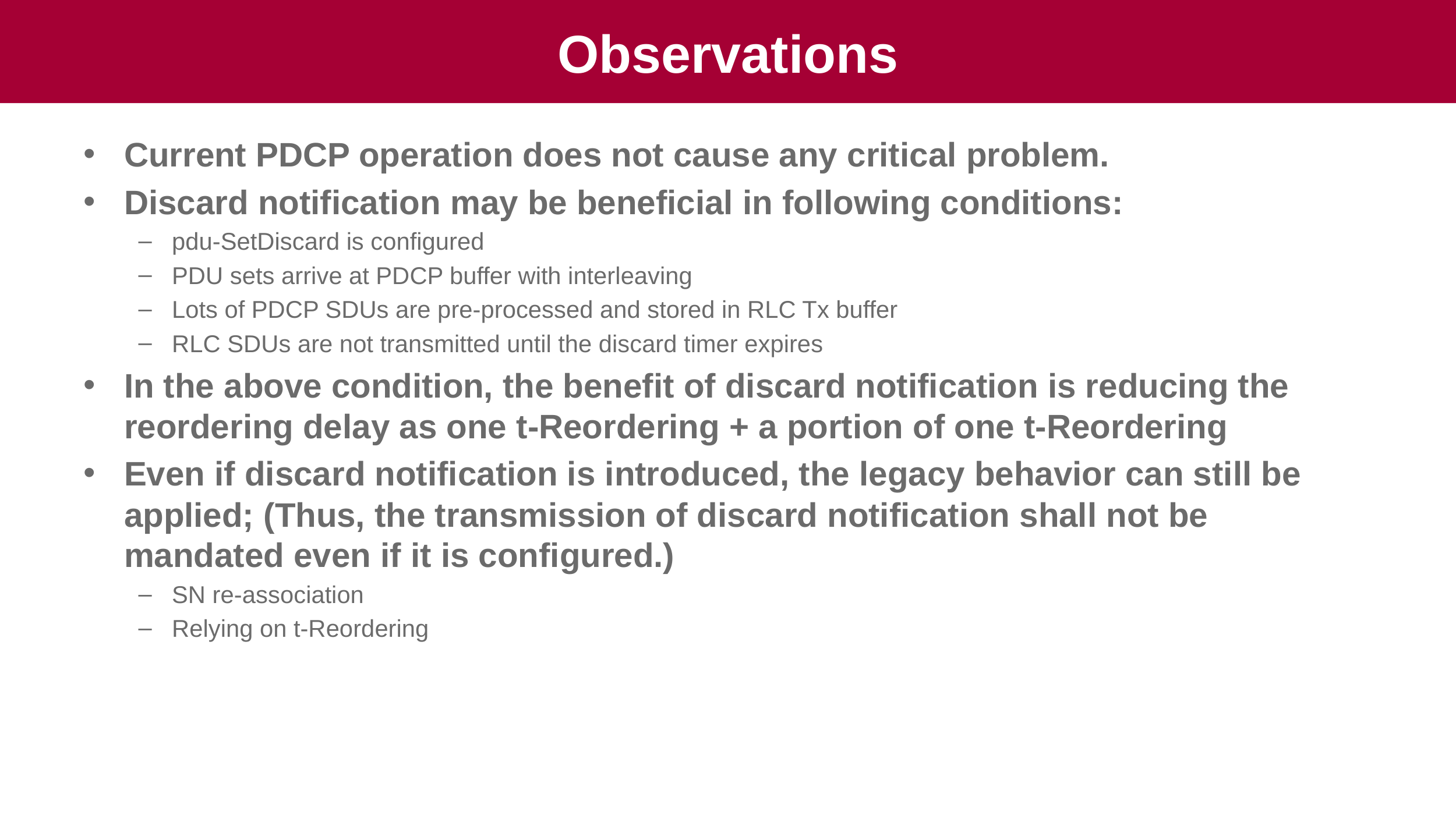

# Observations
Current PDCP operation does not cause any critical problem.
Discard notification may be beneficial in following conditions:
pdu-SetDiscard is configured
PDU sets arrive at PDCP buffer with interleaving
Lots of PDCP SDUs are pre-processed and stored in RLC Tx buffer
RLC SDUs are not transmitted until the discard timer expires
In the above condition, the benefit of discard notification is reducing the reordering delay as one t-Reordering + a portion of one t-Reordering
Even if discard notification is introduced, the legacy behavior can still be applied; (Thus, the transmission of discard notification shall not be mandated even if it is configured.)
SN re-association
Relying on t-Reordering